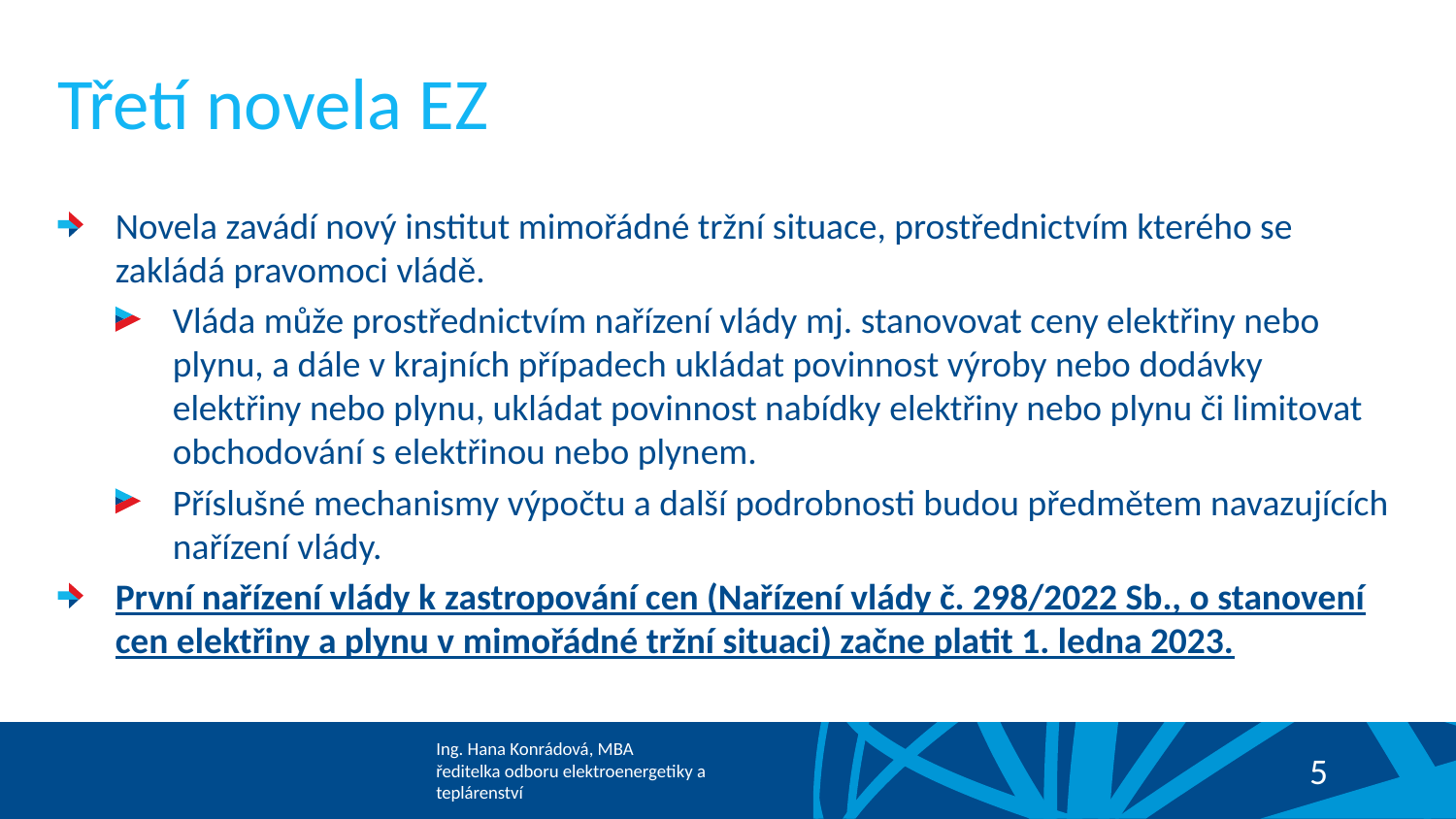

# Třetí novela EZ
Novela zavádí nový institut mimořádné tržní situace, prostřednictvím kterého se zakládá pravomoci vládě.
Vláda může prostřednictvím nařízení vlády mj. stanovovat ceny elektřiny nebo plynu, a dále v krajních případech ukládat povinnost výroby nebo dodávky elektřiny nebo plynu, ukládat povinnost nabídky elektřiny nebo plynu či limitovat obchodování s elektřinou nebo plynem.
Příslušné mechanismy výpočtu a další podrobnosti budou předmětem navazujících nařízení vlády.
První nařízení vlády k zastropování cen (Nařízení vlády č. 298/2022 Sb., o stanovení cen elektřiny a plynu v mimořádné tržní situaci) začne platit 1. ledna 2023.